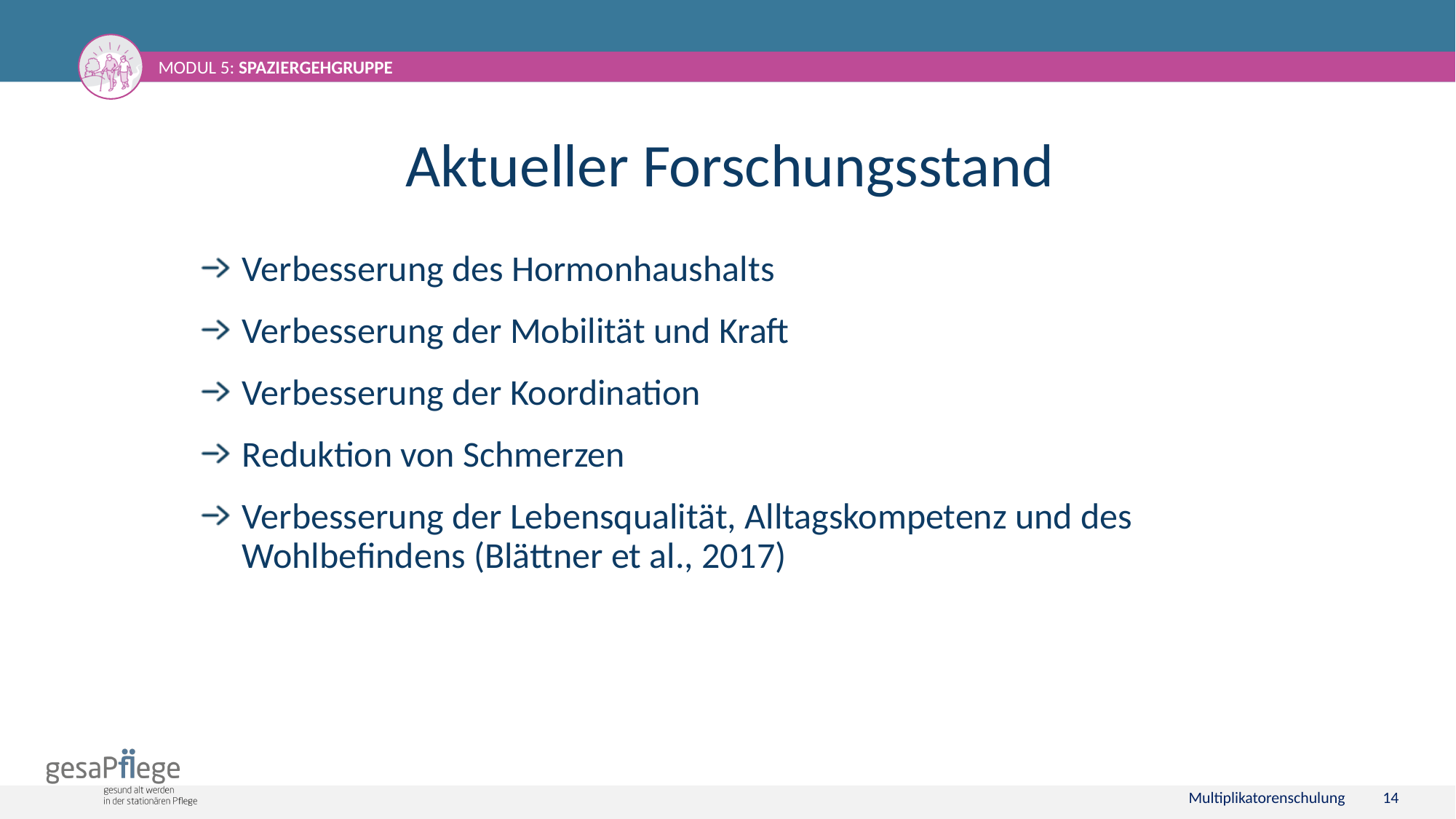

# Aktueller Forschungsstand
Verbesserung des Hormonhaushalts
Verbesserung der Mobilität und Kraft
Verbesserung der Koordination
Reduktion von Schmerzen
Verbesserung der Lebensqualität, Alltagskompetenz und des Wohlbefindens (Blättner et al., 2017)
Multiplikatorenschulung
14